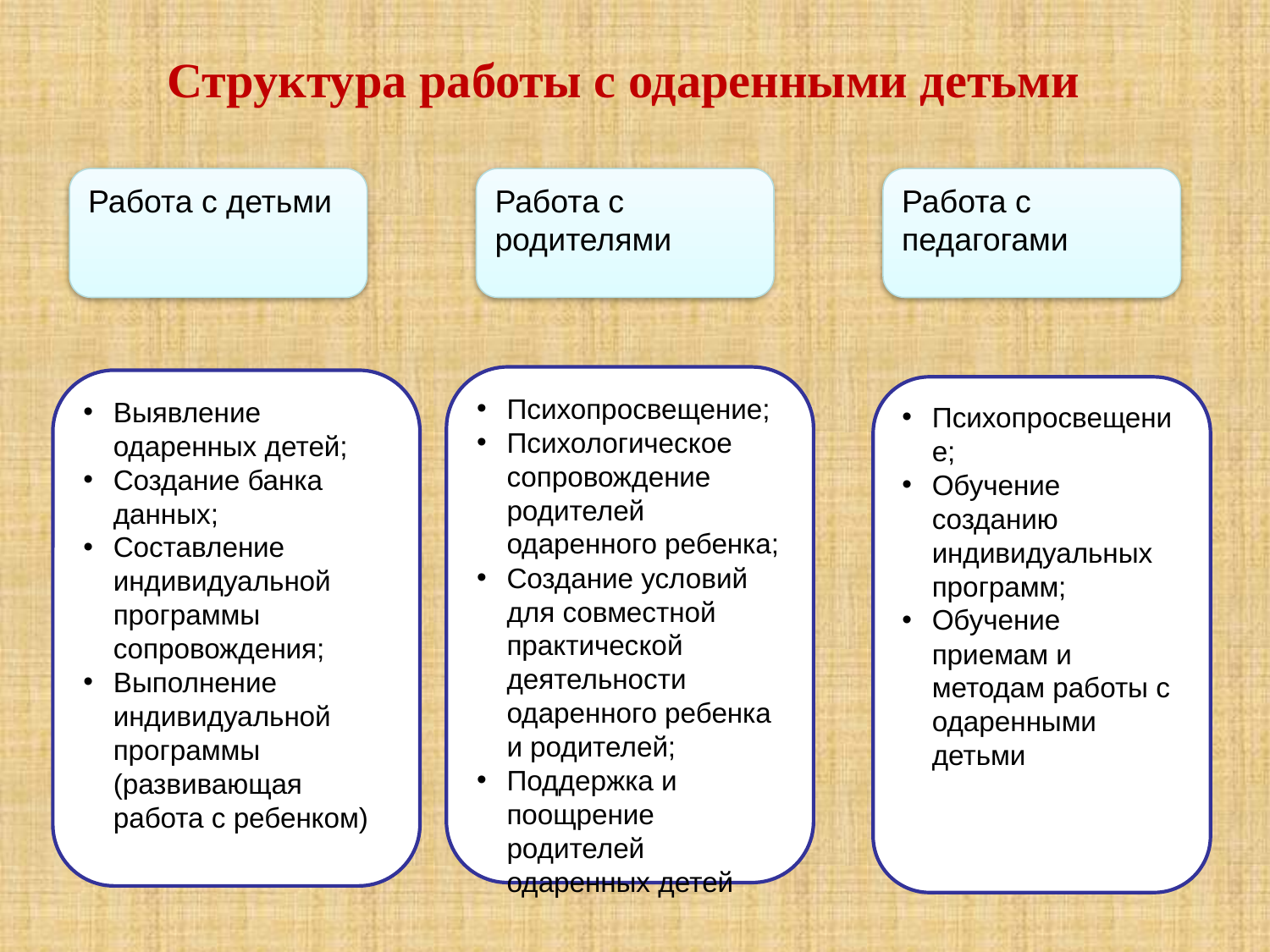

Структура работы с одаренными детьми
Работа с детьми
Работа с родителями
Работа с педагогами
Психопросвещение;
Психологическое  сопровождение родителей одаренного ребенка;
Создание условий для совместной практической деятельности одаренного ребенка и родителей;
Поддержка и поощрение родителей одаренных детей
Выявление одаренных детей;
Создание банка данных;
Составление индивидуальной программы сопровождения;
Выполнение индивидуальной программы (развивающая работа с ребенком)
Психопросвещение;
Обучение созданию индивидуальных программ;
Обучение приемам и методам работы с одаренными детьми